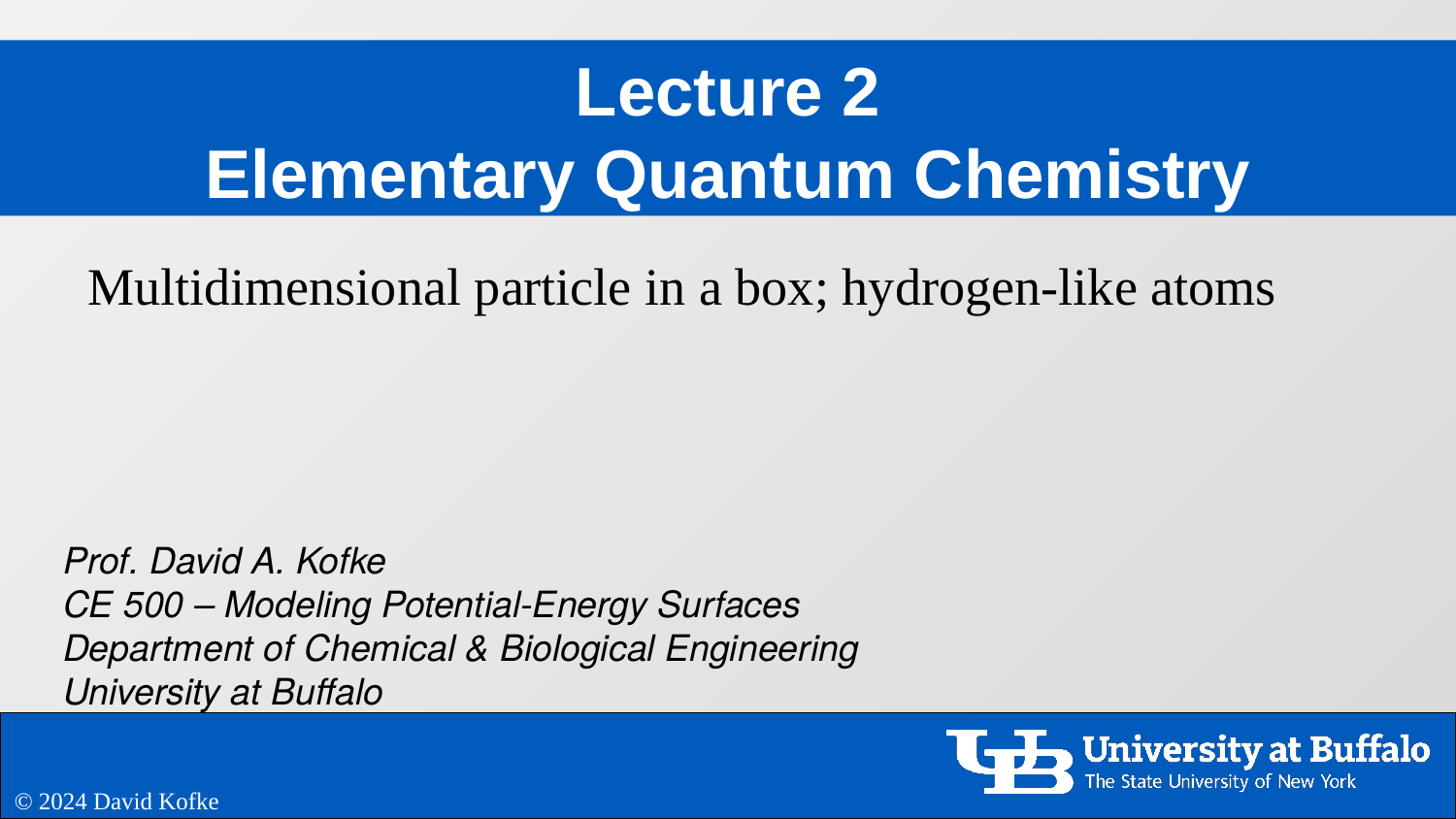

# Lecture 2 Elementary Quantum Chemistry
Multidimensional particle in a box; hydrogen-like atoms
© 2024 David Kofke